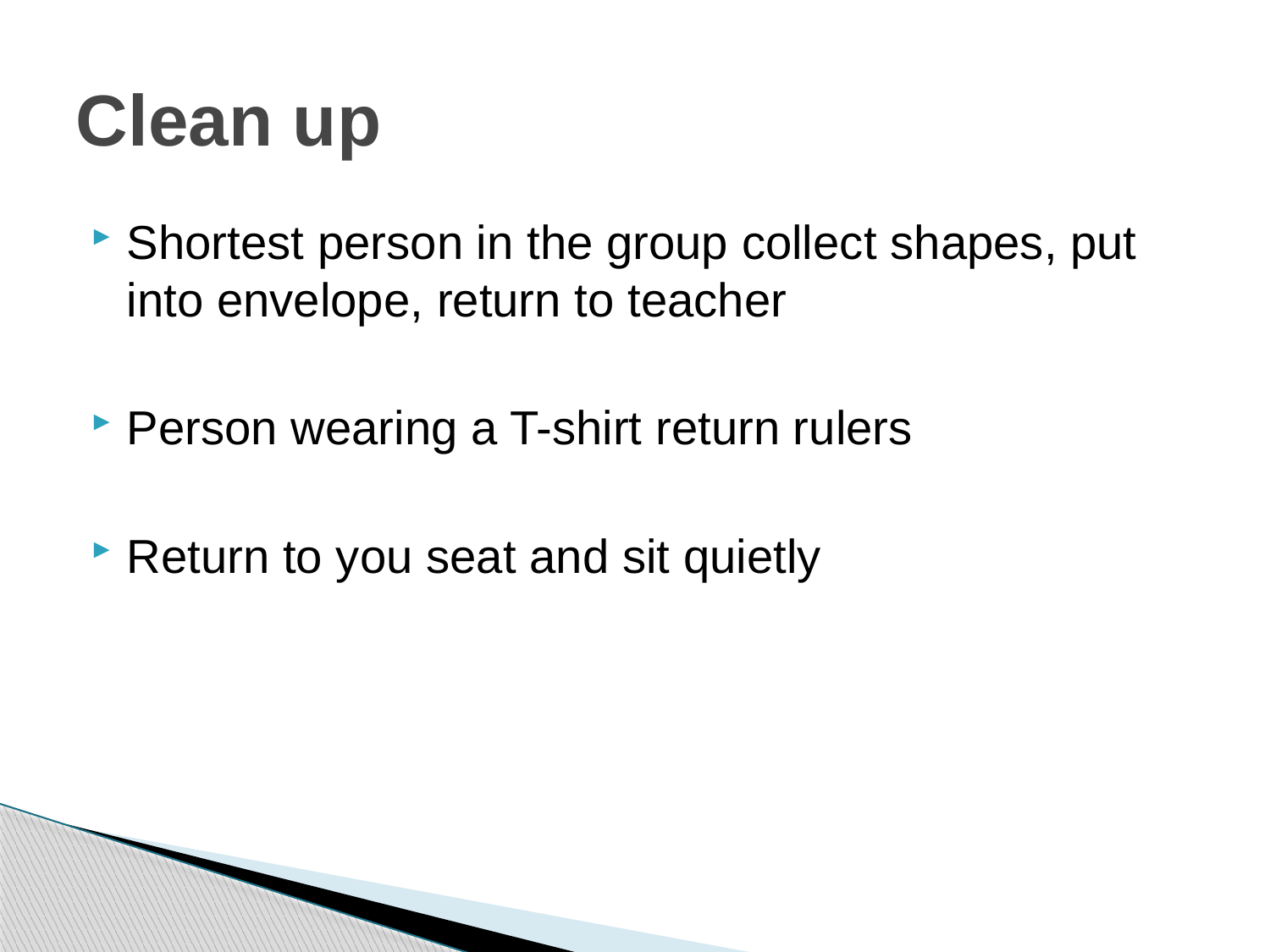

# Clean up
Shortest person in the group collect shapes, put into envelope, return to teacher

Person wearing a T-shirt return rulers

Return to you seat and sit quietly